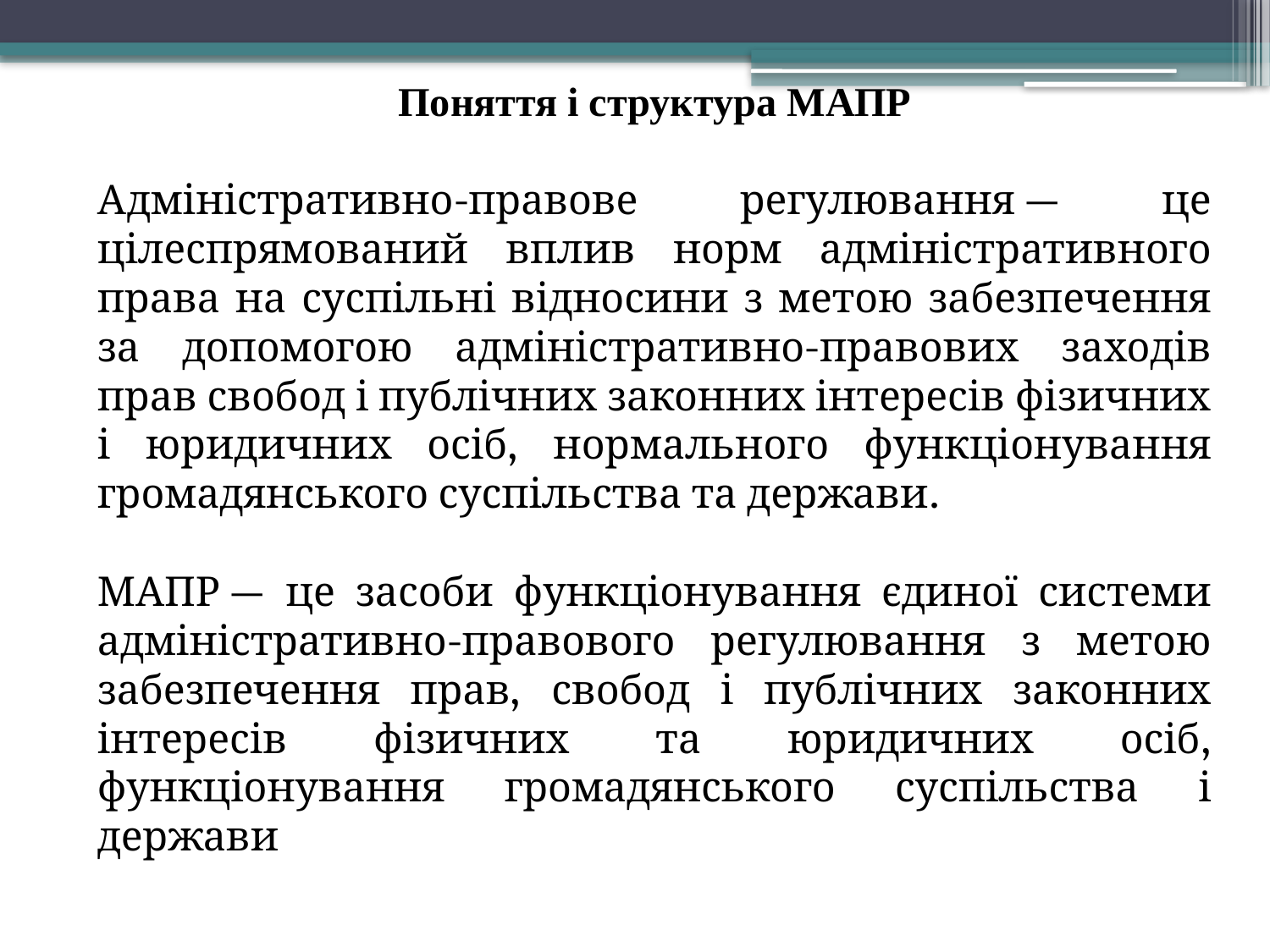

Поняття і структура МАПР

Адміністративно-правове регулювання — це цілеспрямований вплив норм адміністративного права на суспільні відносини з метою забезпечення за допомогою адміністративно-правових заходів прав свобод і публічних законних інтересів фізичних і юридичних осіб, нормального функціонування громадянського суспільства та держави.

МАПР — це засоби функціонування єдиної системи адміністративно-правового регулювання з метою забезпечення прав, свобод і публічних законних інтересів фізичних та юридичних осіб, функціонування громадянського суспільства і держави